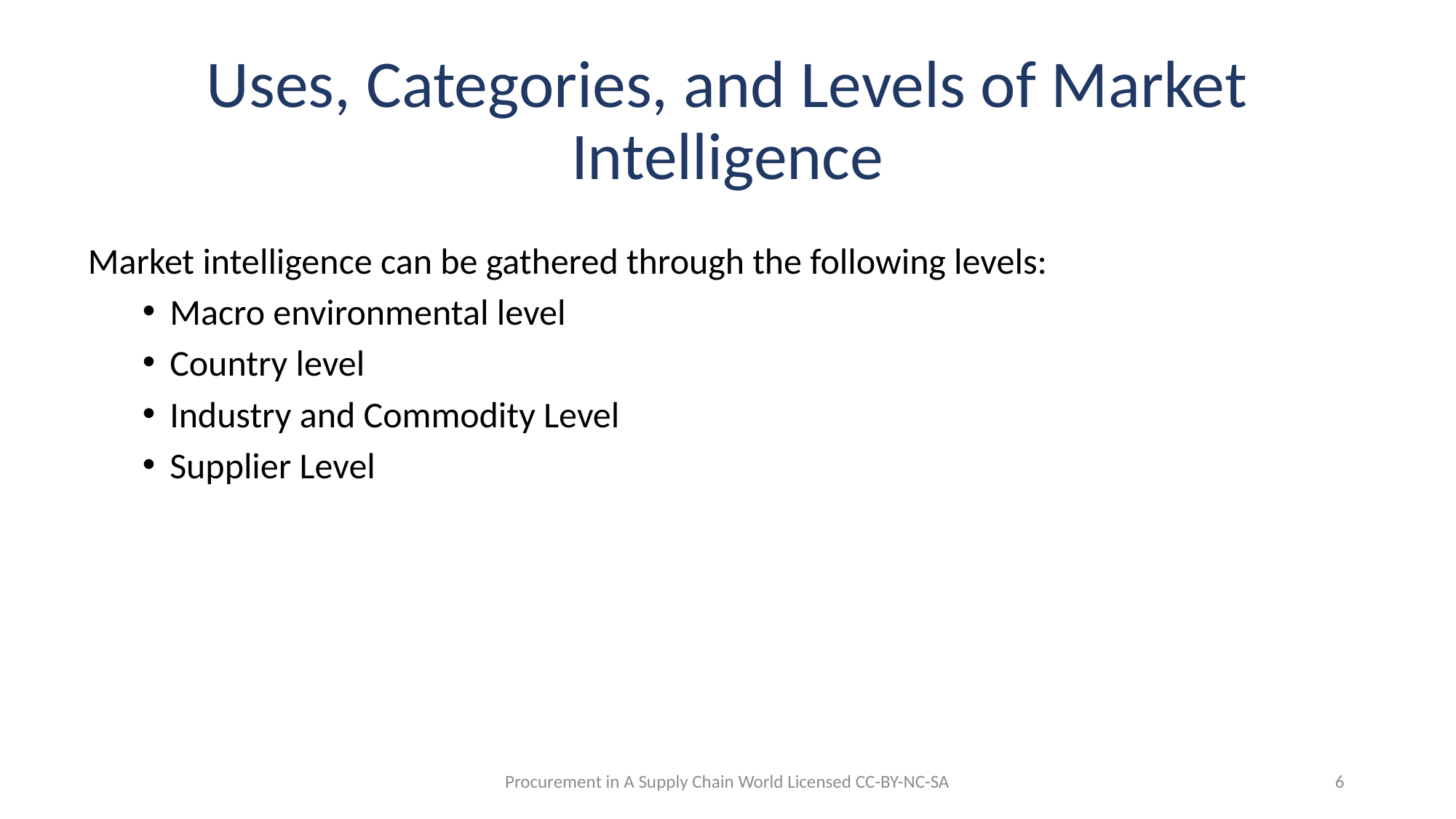

# Uses, Categories, and Levels of Market Intelligence
Market intelligence can be gathered through the following levels:
Macro environmental level
Country level
Industry and Commodity Level
Supplier Level
Procurement in A Supply Chain World Licensed CC-BY-NC-SA
6